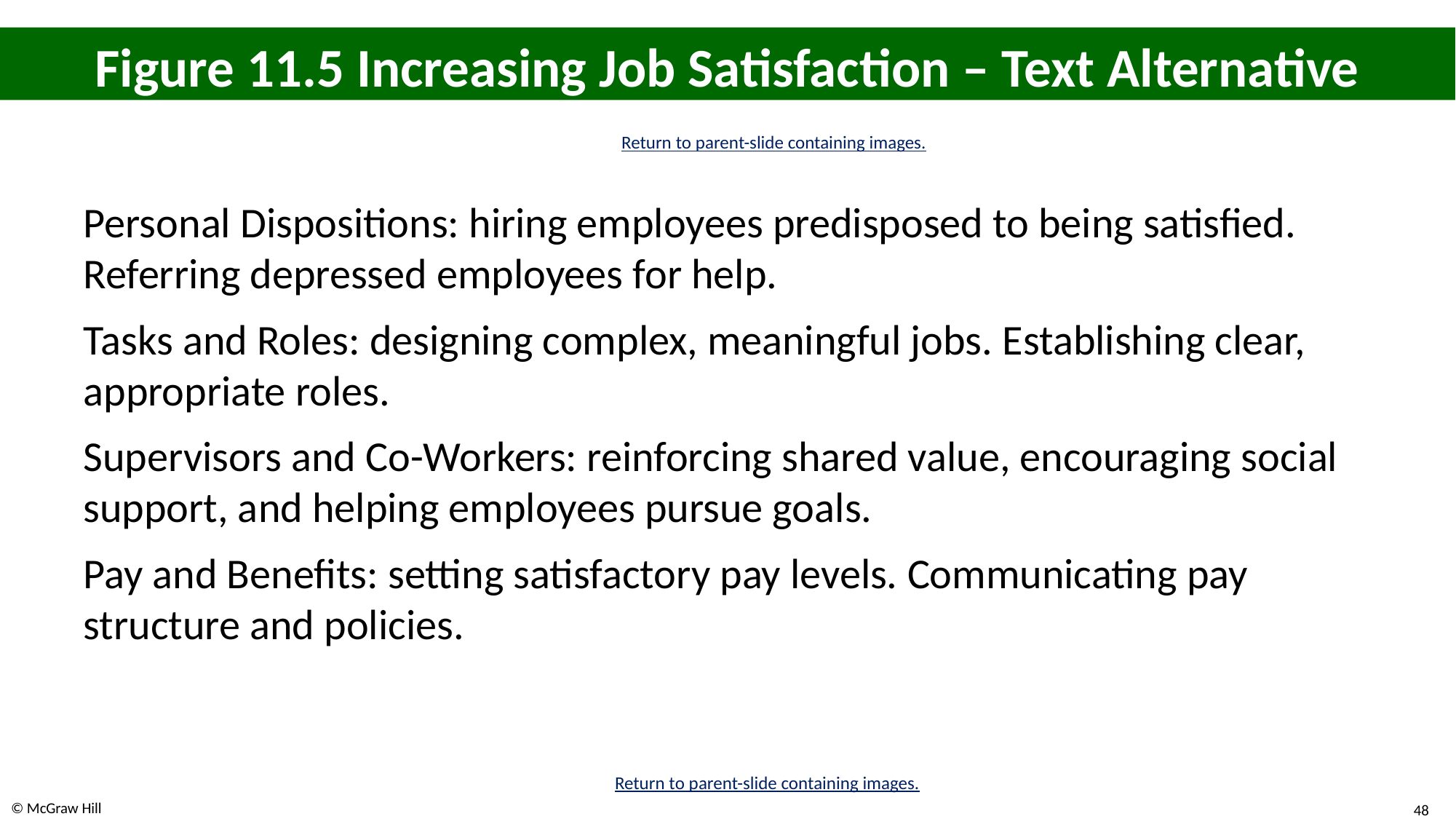

# Figure 11.5 Increasing Job Satisfaction – Text Alternative
Return to parent-slide containing images.
Personal Dispositions: hiring employees predisposed to being satisfied. Referring depressed employees for help.
Tasks and Roles: designing complex, meaningful jobs. Establishing clear, appropriate roles.
Supervisors and Co-Workers: reinforcing shared value, encouraging social support, and helping employees pursue goals.
Pay and Benefits: setting satisfactory pay levels. Communicating pay structure and policies.
Return to parent-slide containing images.